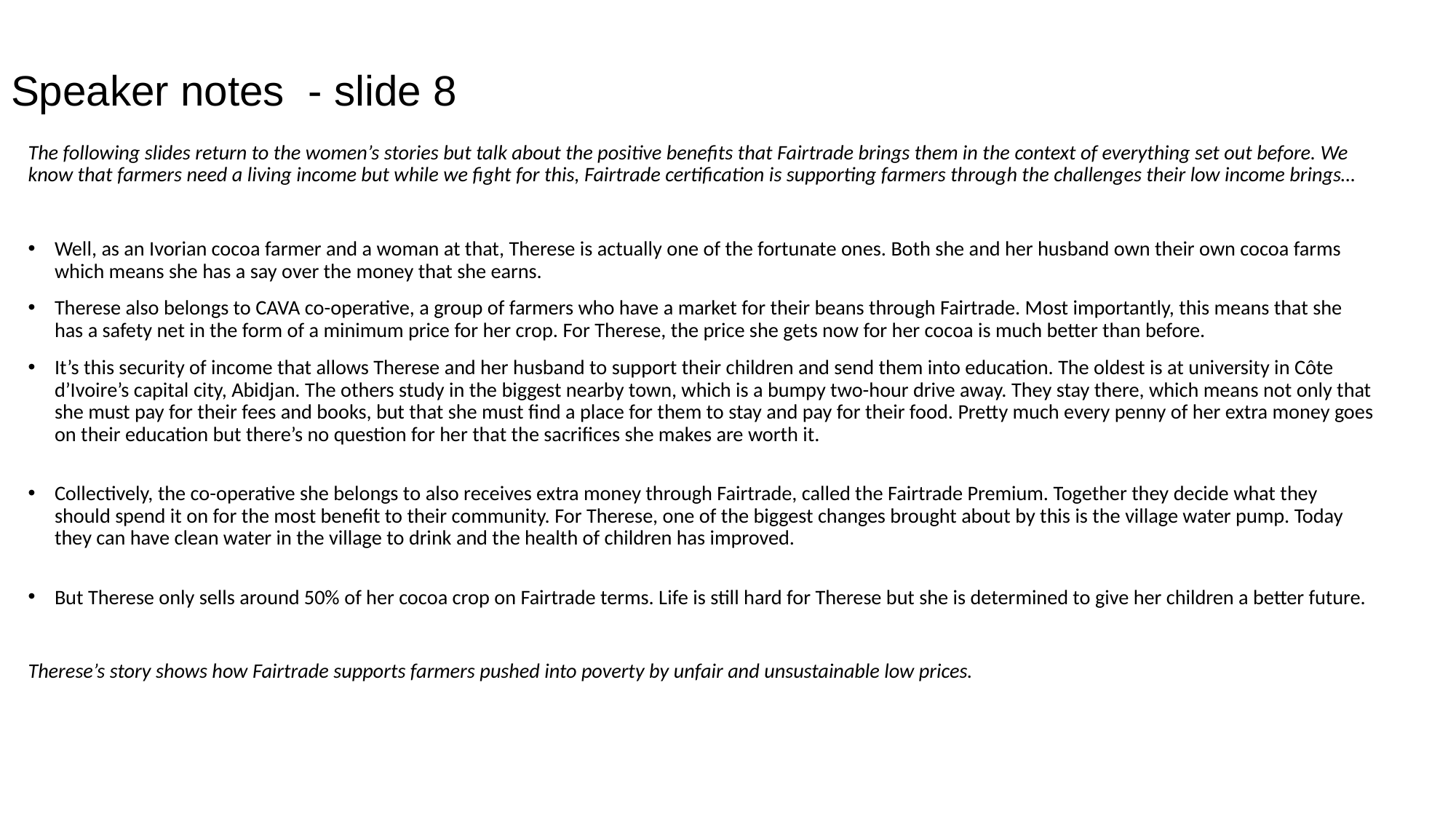

# Speaker notes  - slide 8
The following slides return to the women’s stories but talk about the positive benefits that Fairtrade brings them in the context of everything set out before. We know that farmers need a living income but while we fight for this, Fairtrade certification is supporting farmers through the challenges their low income brings…

Well, as an Ivorian cocoa farmer and a woman at that, Therese is actually one of the fortunate ones. Both she and her husband own their own cocoa farms which means she has a say over the money that she earns.
Therese also belongs to CAVA co-operative, a group of farmers who have a market for their beans through Fairtrade. Most importantly, this means that she has a safety net in the form of a minimum price for her crop. For Therese, the price she gets now for her cocoa is much better than before.
It’s this security of income that allows Therese and her husband to support their children and send them into education. The oldest is at university in Côte d’Ivoire’s capital city, Abidjan. The others study in the biggest nearby town, which is a bumpy two-hour drive away. They stay there, which means not only that she must pay for their fees and books, but that she must find a place for them to stay and pay for their food. Pretty much every penny of her extra money goes on their education but there’s no question for her that the sacrifices she makes are worth it.
Collectively, the co-operative she belongs to also receives extra money through Fairtrade, called the Fairtrade Premium. Together they decide what they should spend it on for the most benefit to their community. For Therese, one of the biggest changes brought about by this is the village water pump. Today they can have clean water in the village to drink and the health of children has improved.
But Therese only sells around 50% of her cocoa crop on Fairtrade terms. Life is still hard for Therese but she is determined to give her children a better future.

Therese’s story shows how Fairtrade supports farmers pushed into poverty by unfair and unsustainable low prices.